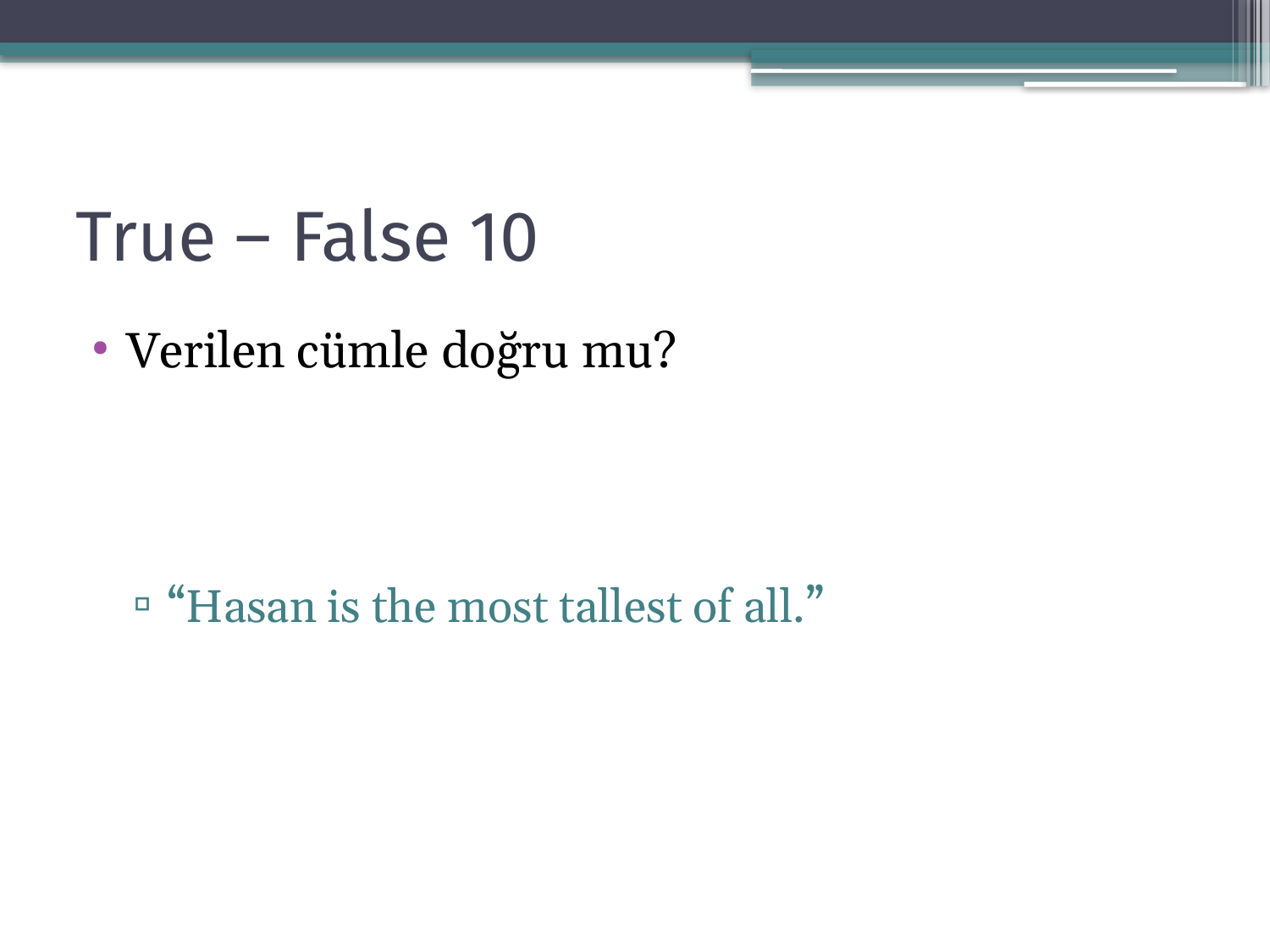

# True – False 10
Verilen cümle doğru mu?

“Hasan is the most tallest of all.”